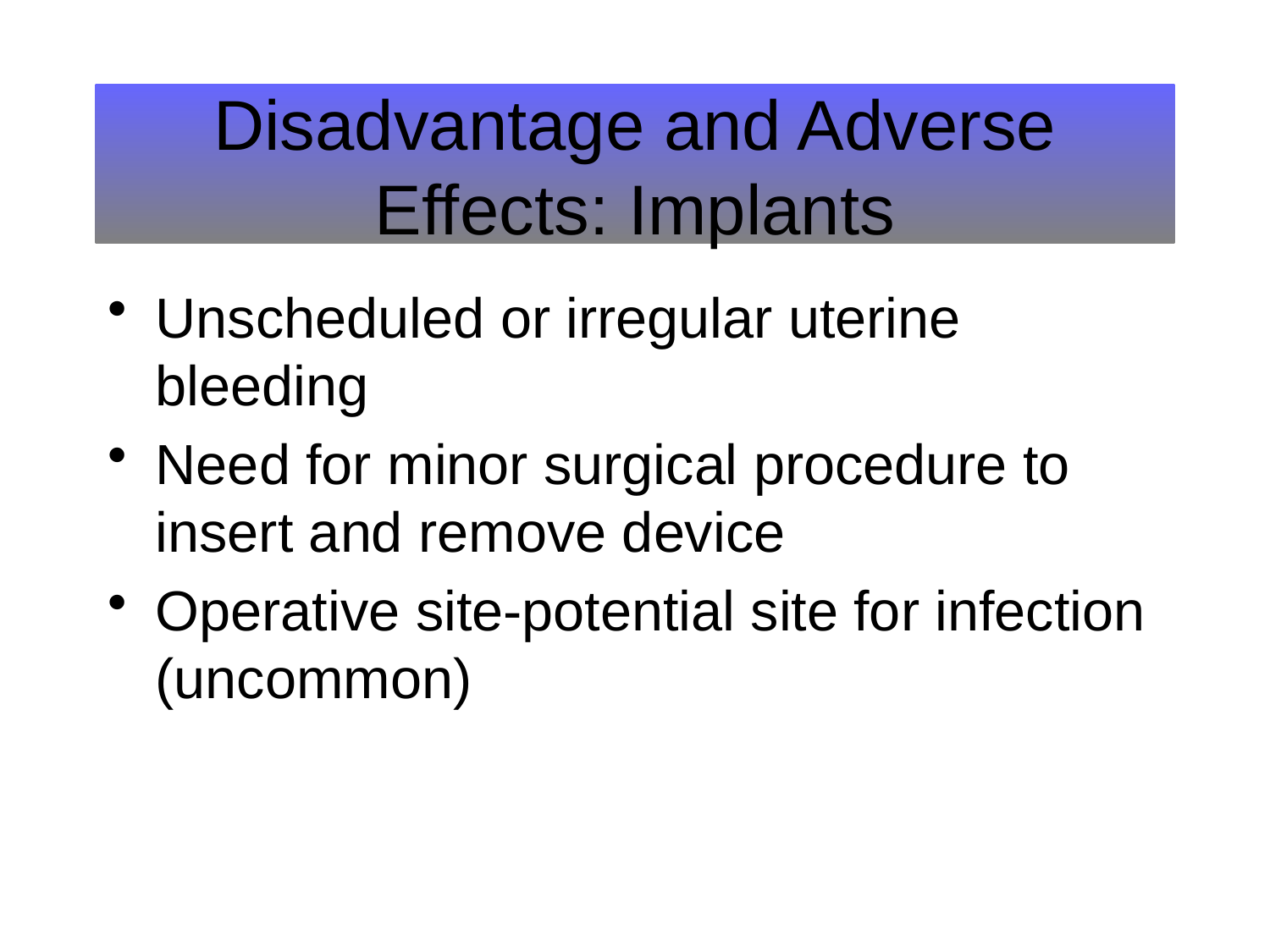

# Disadvantage and Adverse Effects: Implants
Unscheduled or irregular uterine bleeding
Need for minor surgical procedure to insert and remove device
Operative site-potential site for infection (uncommon)